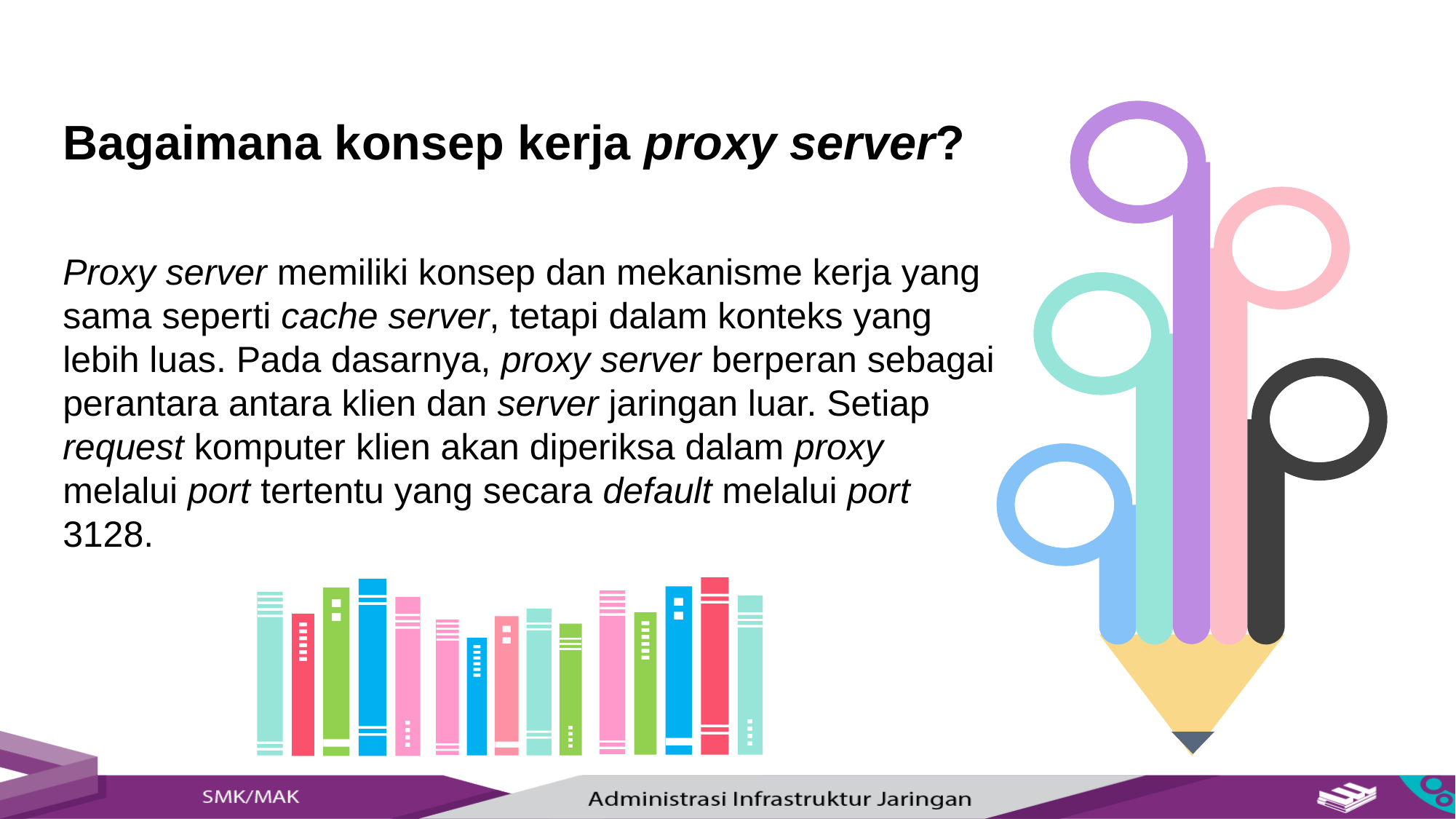

Bagaimana konsep kerja proxy server?

Proxy server memiliki konsep dan mekanisme kerja yang sama seperti cache server, tetapi dalam konteks yang lebih luas. Pada dasarnya, proxy server berperan sebagai perantara antara klien dan server jaringan luar. Setiap request komputer klien akan diperiksa dalam proxy melalui port tertentu yang secara default melalui port 3128.